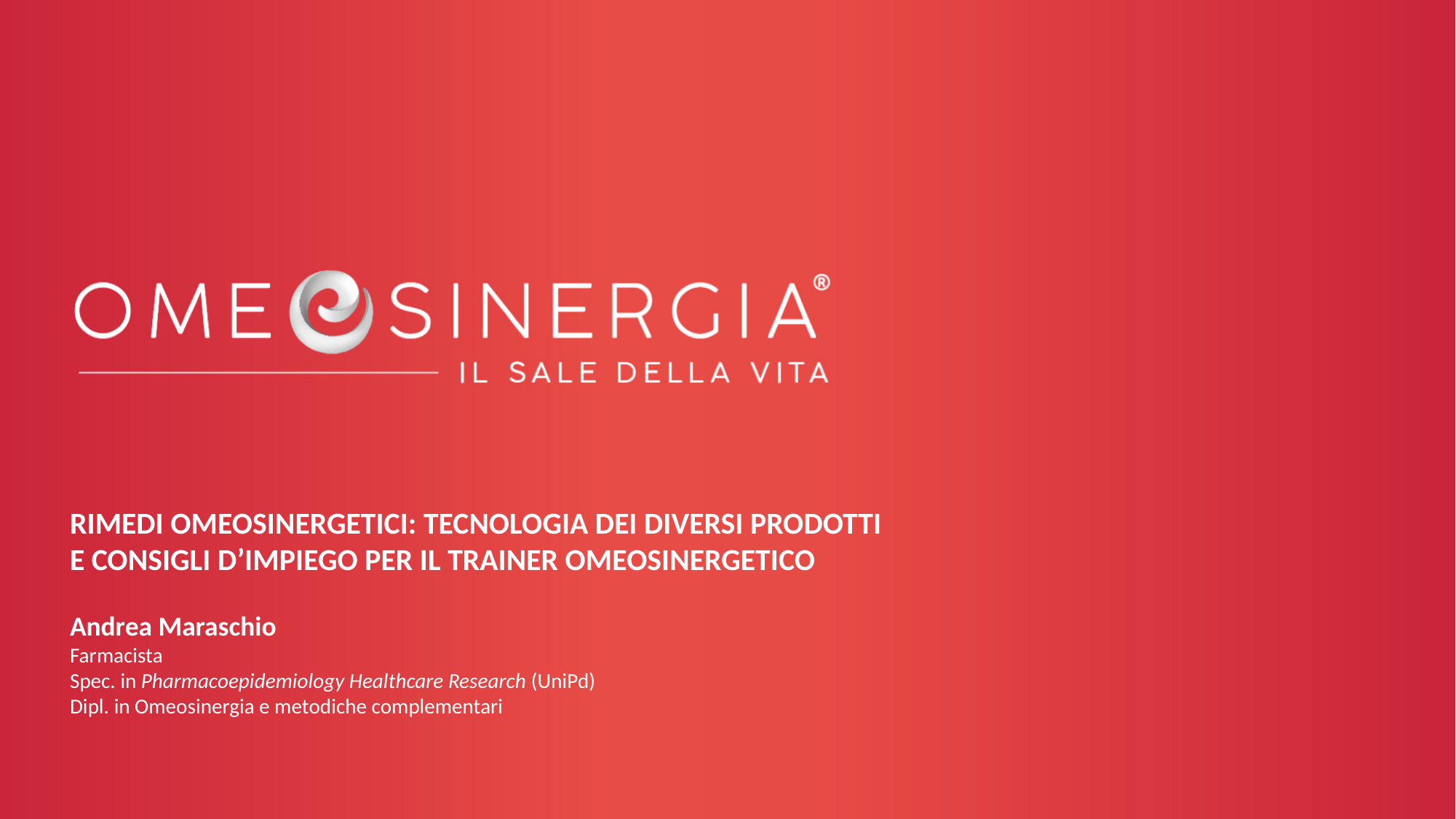

RIMEDI OMEOSINERGETICI: TECNOLOGIA DEI DIVERSI PRODOTTI E CONSIGLI D’IMPIEGO PER IL TRAINER OMEOSINERGETICO

Andrea Maraschio
Farmacista
Spec. in Pharmacoepidemiology Healthcare Research (UniPd)
Dipl. in Omeosinergia e metodiche complementari